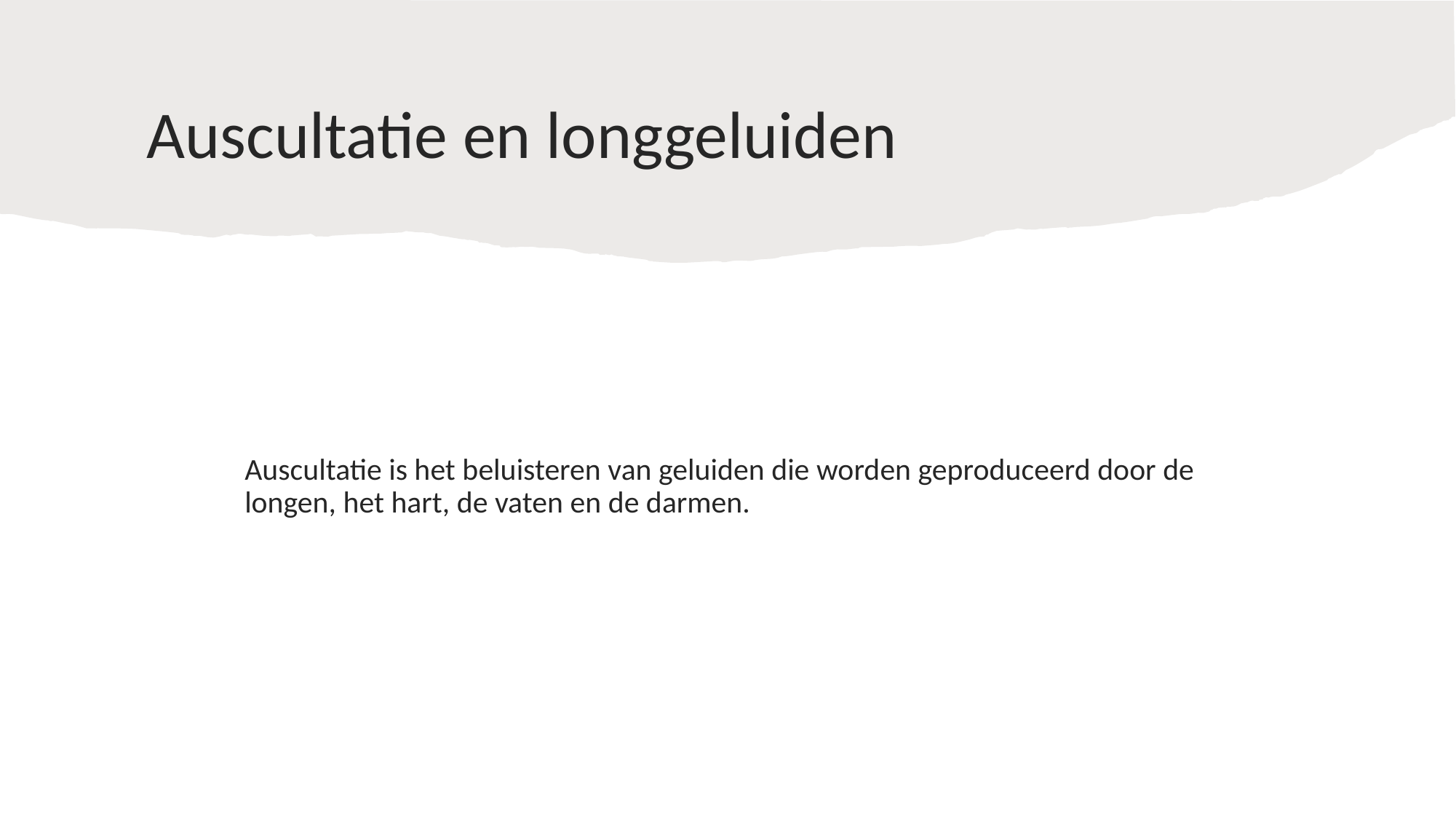

# Auscultatie en longgeluiden
Auscultatie is het beluisteren van geluiden die worden geproduceerd door de longen, het hart, de vaten en de darmen.